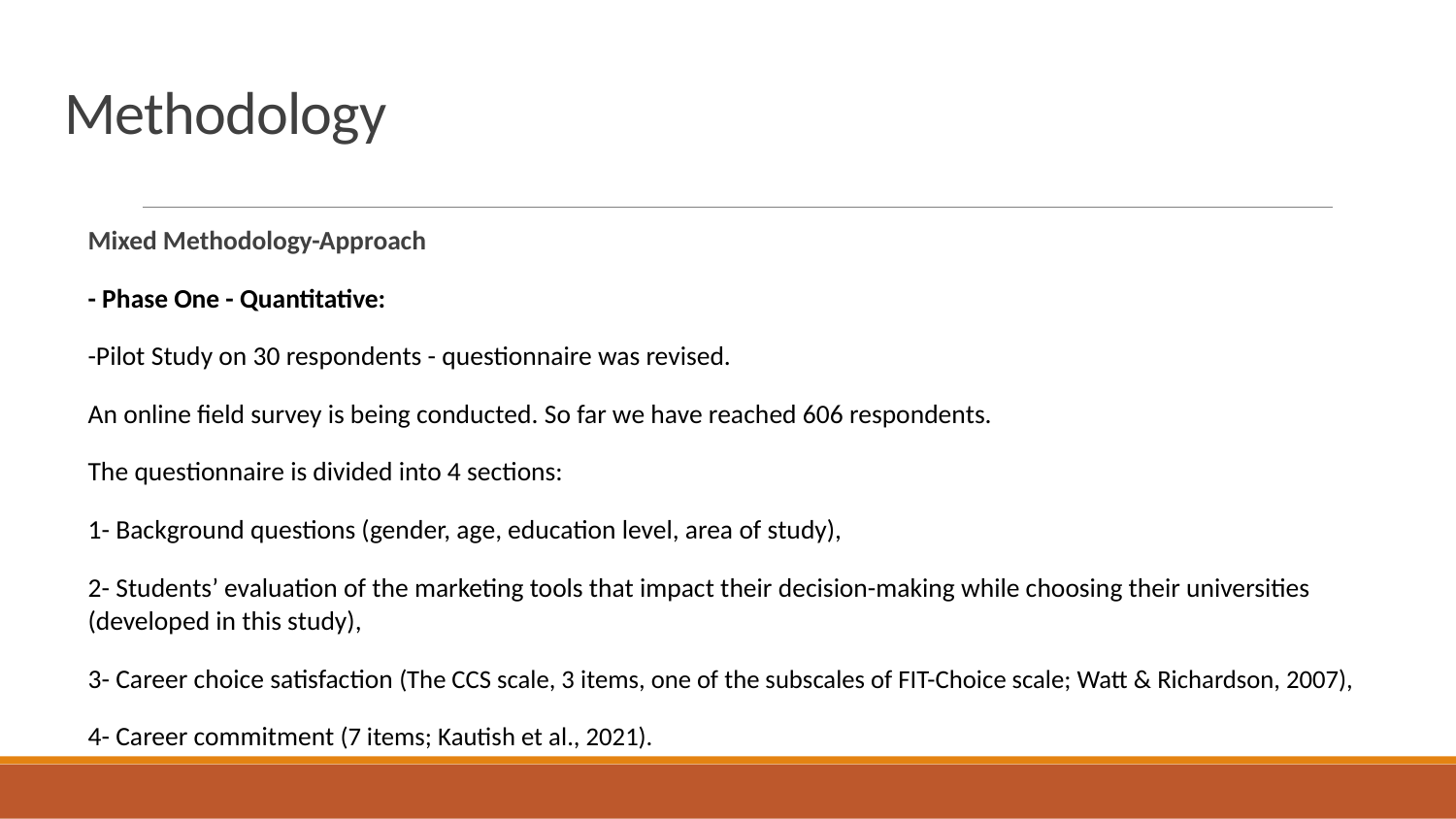

# Methodology

Mixed Methodology-Approach
- Phase One - Quantitative:
-Pilot Study on 30 respondents - questionnaire was revised.
An online field survey is being conducted. So far we have reached 606 respondents.
The questionnaire is divided into 4 sections:
1- Background questions (gender, age, education level, area of study),
2- Students’ evaluation of the marketing tools that impact their decision-making while choosing their universities (developed in this study),
3- Career choice satisfaction (The CCS scale, 3 items, one of the subscales of FIT-Choice scale; Watt & Richardson, 2007),
4- Career commitment (7 items; Kautish et al., 2021).